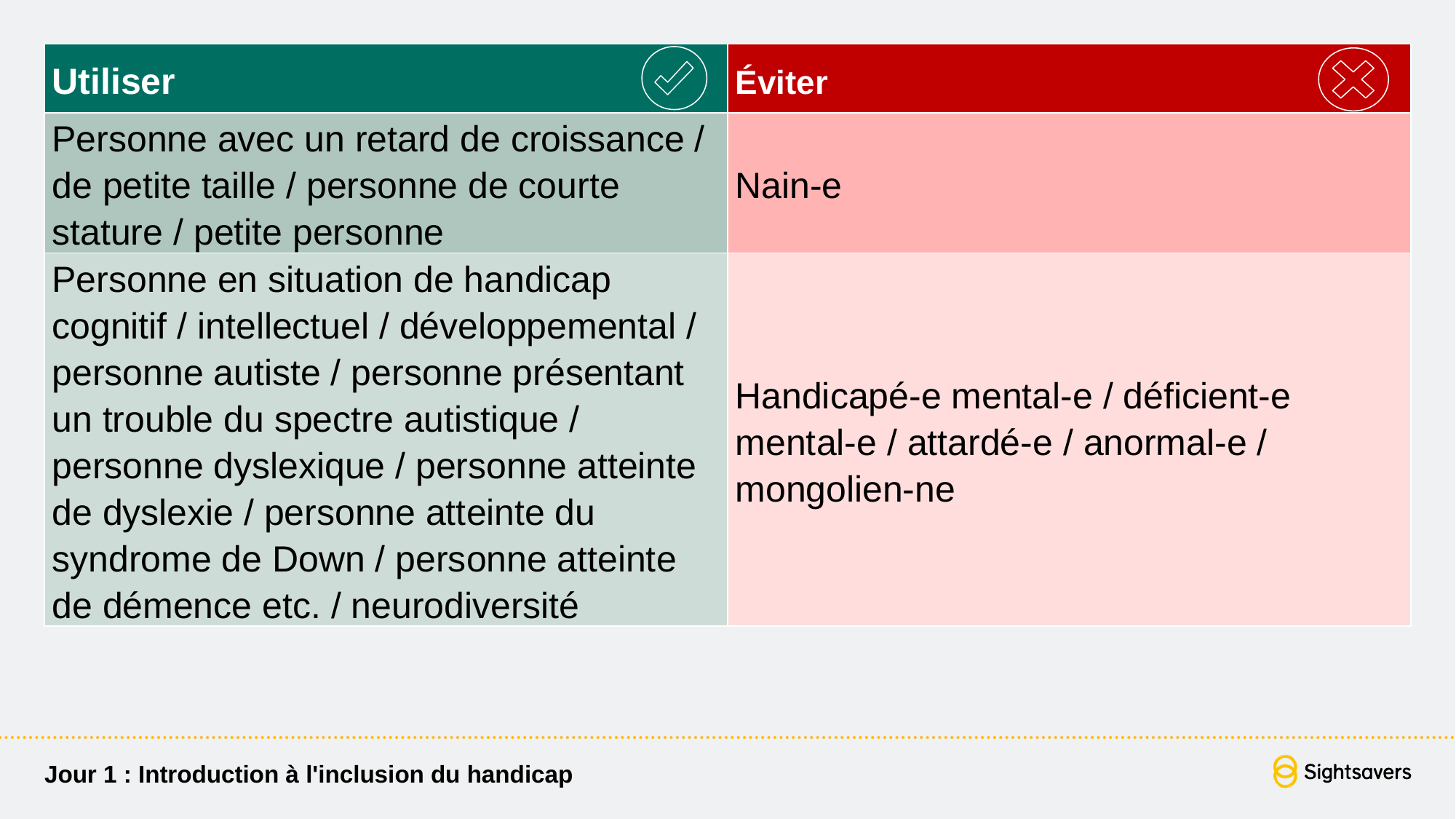

| Utiliser | Éviter |
| --- | --- |
| Personne avec un retard de croissance / de petite taille / personne de courte stature / petite personne | Nain-e |
| Personne en situation de handicap cognitif / intellectuel / développemental / personne autiste / personne présentant un trouble du spectre autistique / personne dyslexique / personne atteinte de dyslexie / personne atteinte du syndrome de Down / personne atteinte de démence etc. / neurodiversité | Handicapé-e mental-e / déficient-e mental-e / attardé-e / anormal-e / mongolien-ne |

Jour 1 : Introduction à l'inclusion du handicap